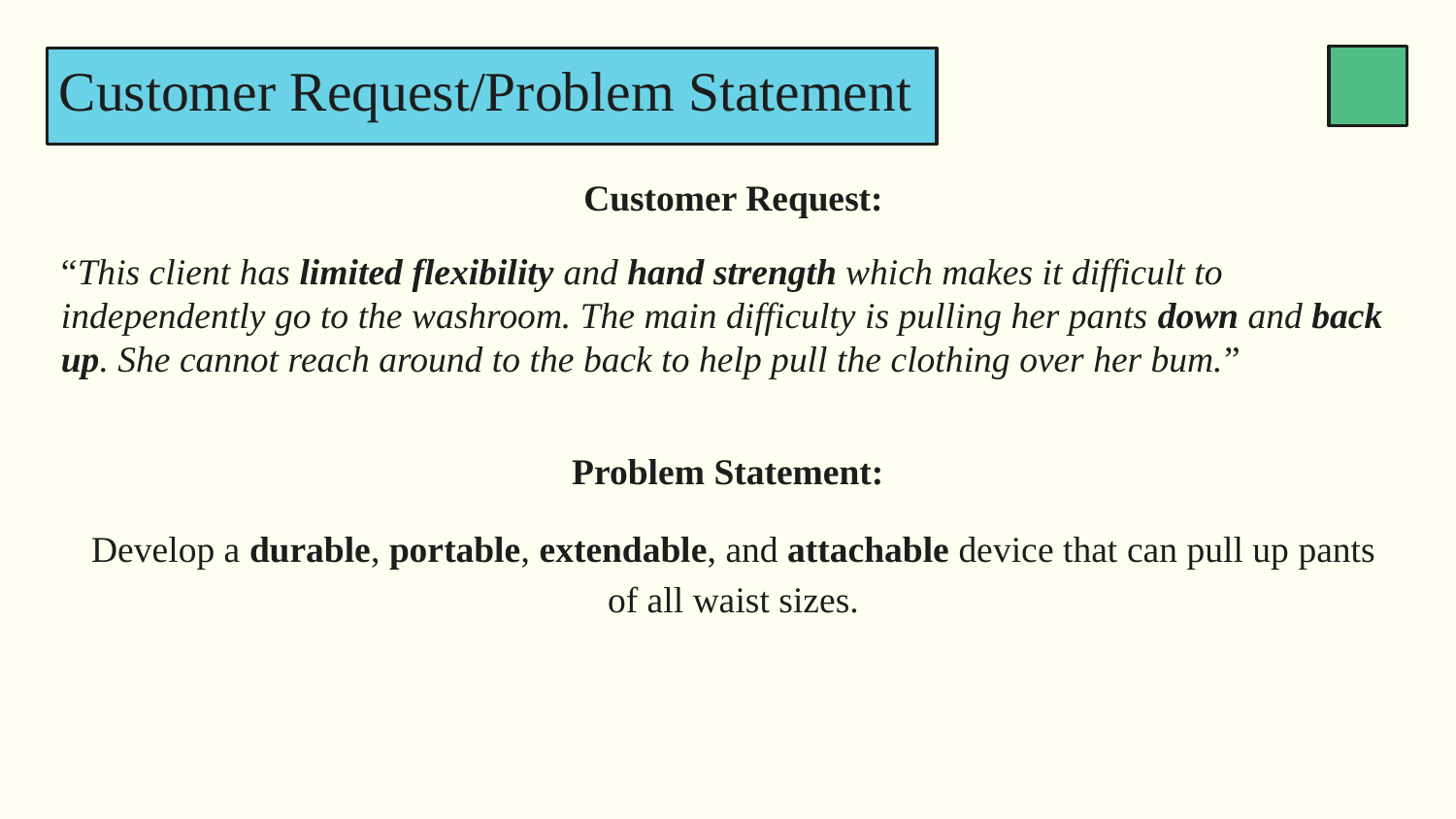

# Customer Request/Problem Statement
Customer Request:
“This client has limited flexibility and hand strength which makes it difficult to independently go to the washroom. The main difficulty is pulling her pants down and back up. She cannot reach around to the back to help pull the clothing over her bum.”
Problem Statement:
Develop a durable, portable, extendable, and attachable device that can pull up pants of all waist sizes.